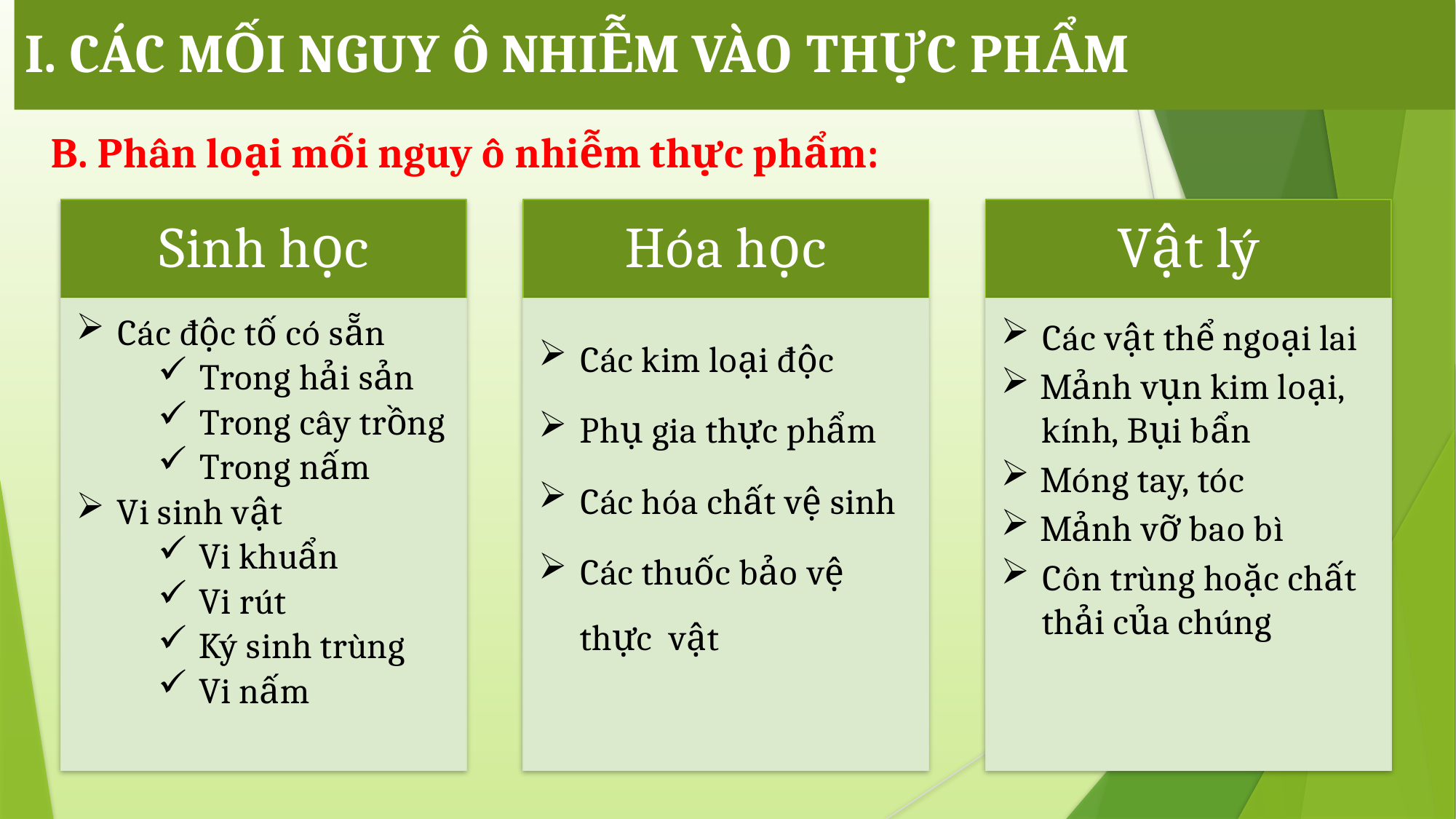

I. CÁC MỐI NGUY Ô NHIỄM VÀO THỰC PHẨM

B. Phân loại mối nguy ô nhiễm thực phẩm:
Sinh học
Hóa học
Vật lý
Các độc tố có sẵn
Trong hải sản
Trong cây trồng
Trong nấm
Vi sinh vật
Vi khuẩn
Vi rút
Ký sinh trùng
Vi nấm
Các kim loại độc
Phụ gia thực phẩm
Các hóa chất vệ sinh
Các thuốc bảo vệ thực  vật
Các vật thể ngoại lai
Mảnh vụn kim loại, kính, Bụi bẩn
Móng tay, tóc
Mảnh vỡ bao bì
Côn trùng hoặc chất thải của chúng